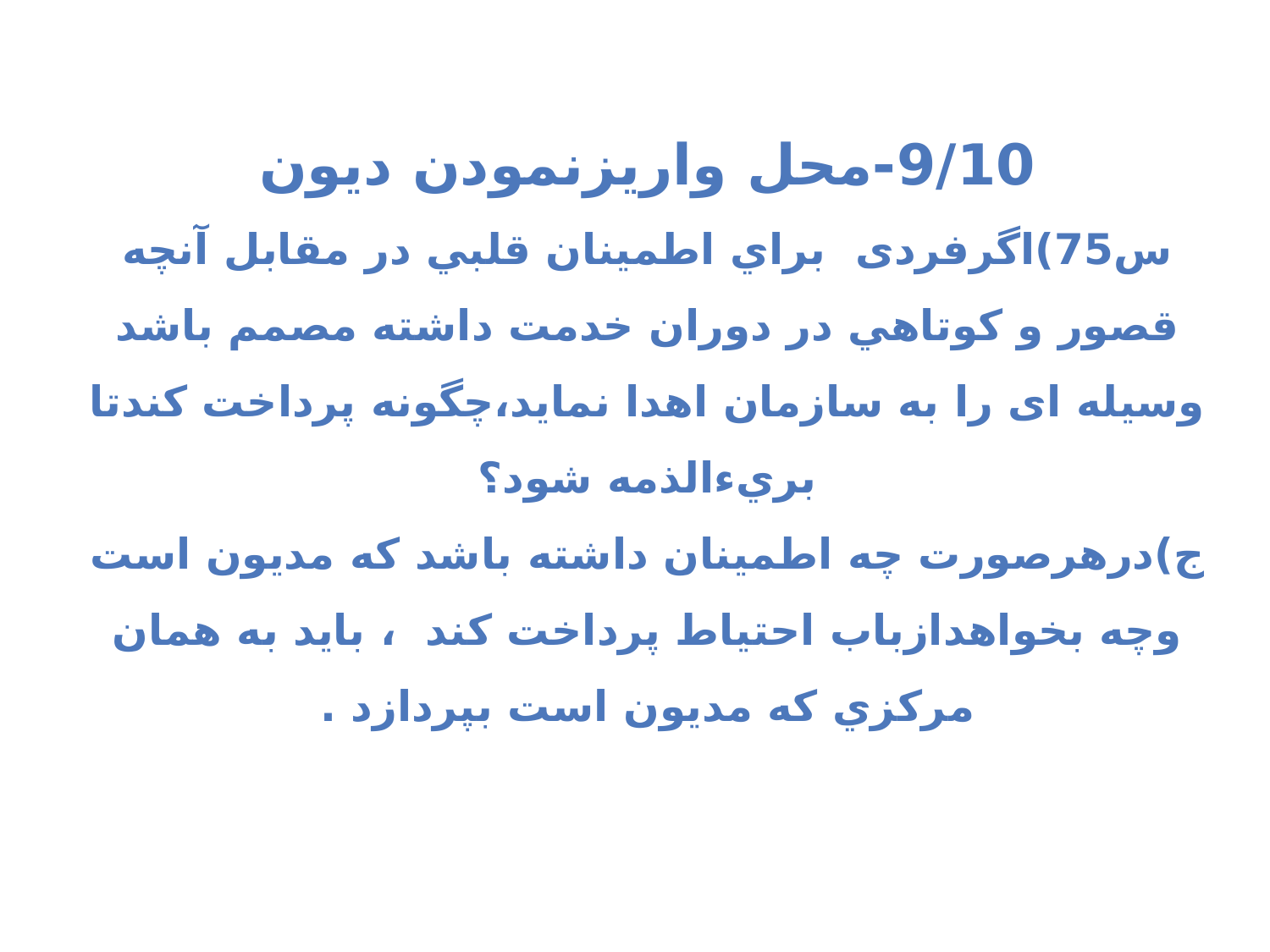

9/10-محل واریزنمودن دیون
س75)اگرفردی  براي اطمينان قلبي در مقابل آنچه قصور و كوتاهي در دوران خدمت داشته مصمم باشد وسیله ای را به سازمان اهدا نمايد،چگونه پرداخت کندتا بريء‌الذمه شود؟
ج)درهرصورت چه اطمینان داشته باشد که مدیون است وچه بخواهدازباب احتیاط پرداخت کند  ، بايد به همان مركزي كه مديون است بپردازد .